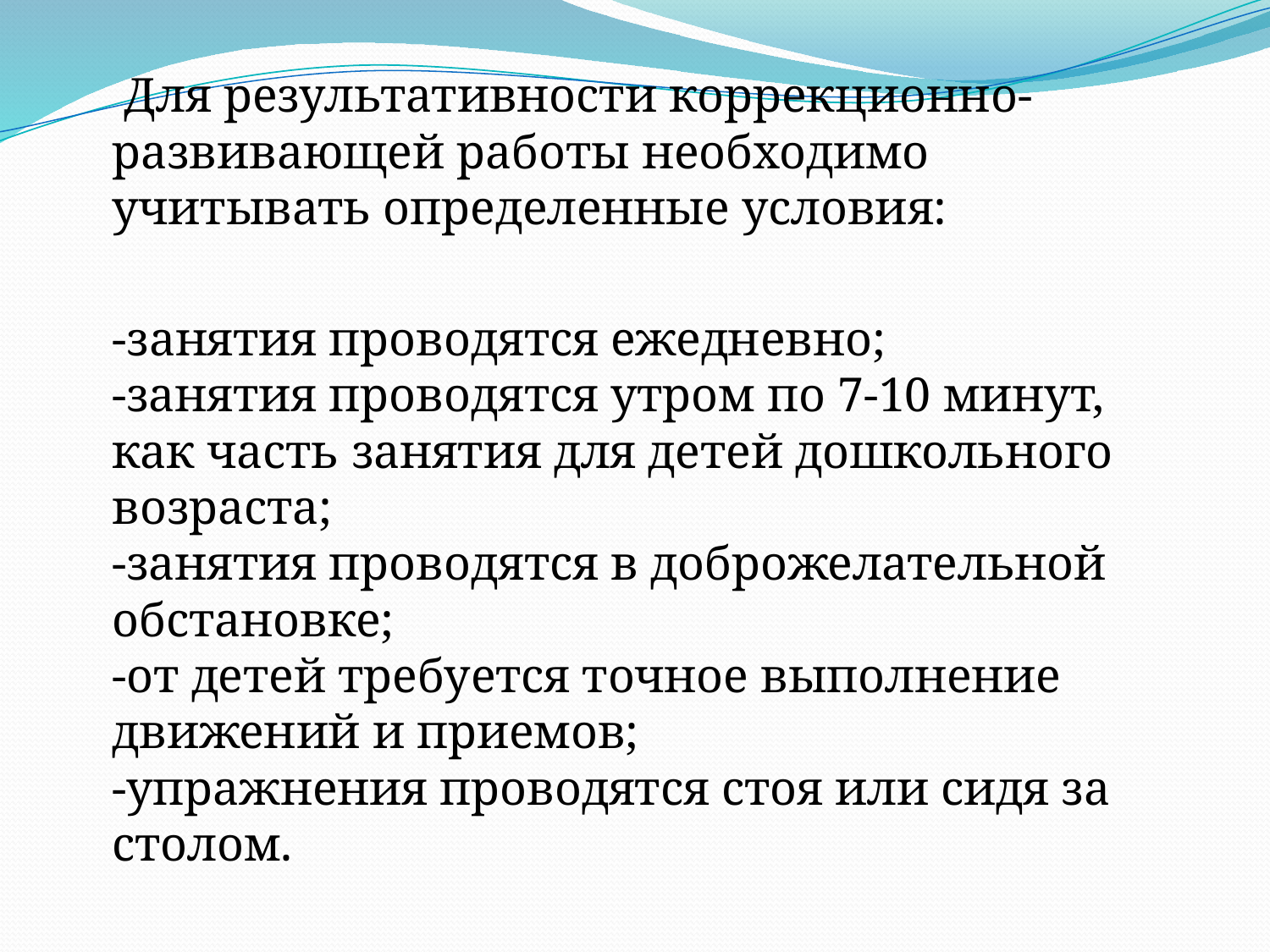

Для результативности коррекционно-развивающей работы необходимо учитывать определенные условия:

   -занятия проводятся ежедневно;
-занятия проводятся утром по 7-10 минут, как часть занятия для детей дошкольного возраста;
-занятия проводятся в доброжелательной обстановке;
-от детей требуется точное выполнение движений и приемов;
-упражнения проводятся стоя или сидя за столом.